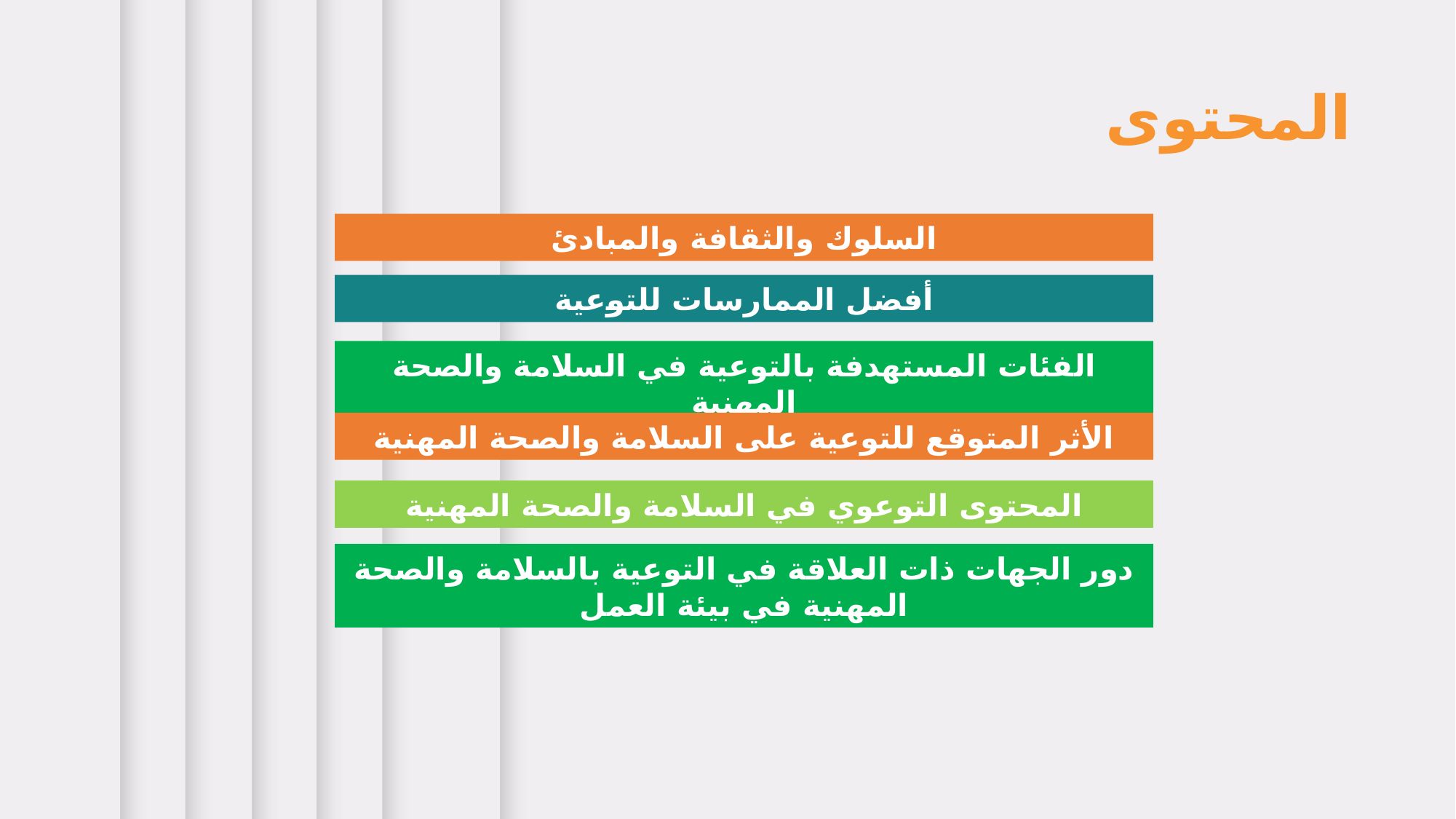

المحتوى

2013

2014

السلوك والثقافة والمبادئ

السلوك والثقافة والمبادئ
أفضل الممارسات للتوعية
الفئات المستهدفة بالتوعية في السلامة والصحة المهنية
الأثر المتوقع للتوعية على السلامة والصحة المهنية
المحتوى التوعوي في السلامة والصحة المهنية
دور الجهات ذات العلاقة في التوعية بالسلامة والصحة المهنية في بيئة العمل